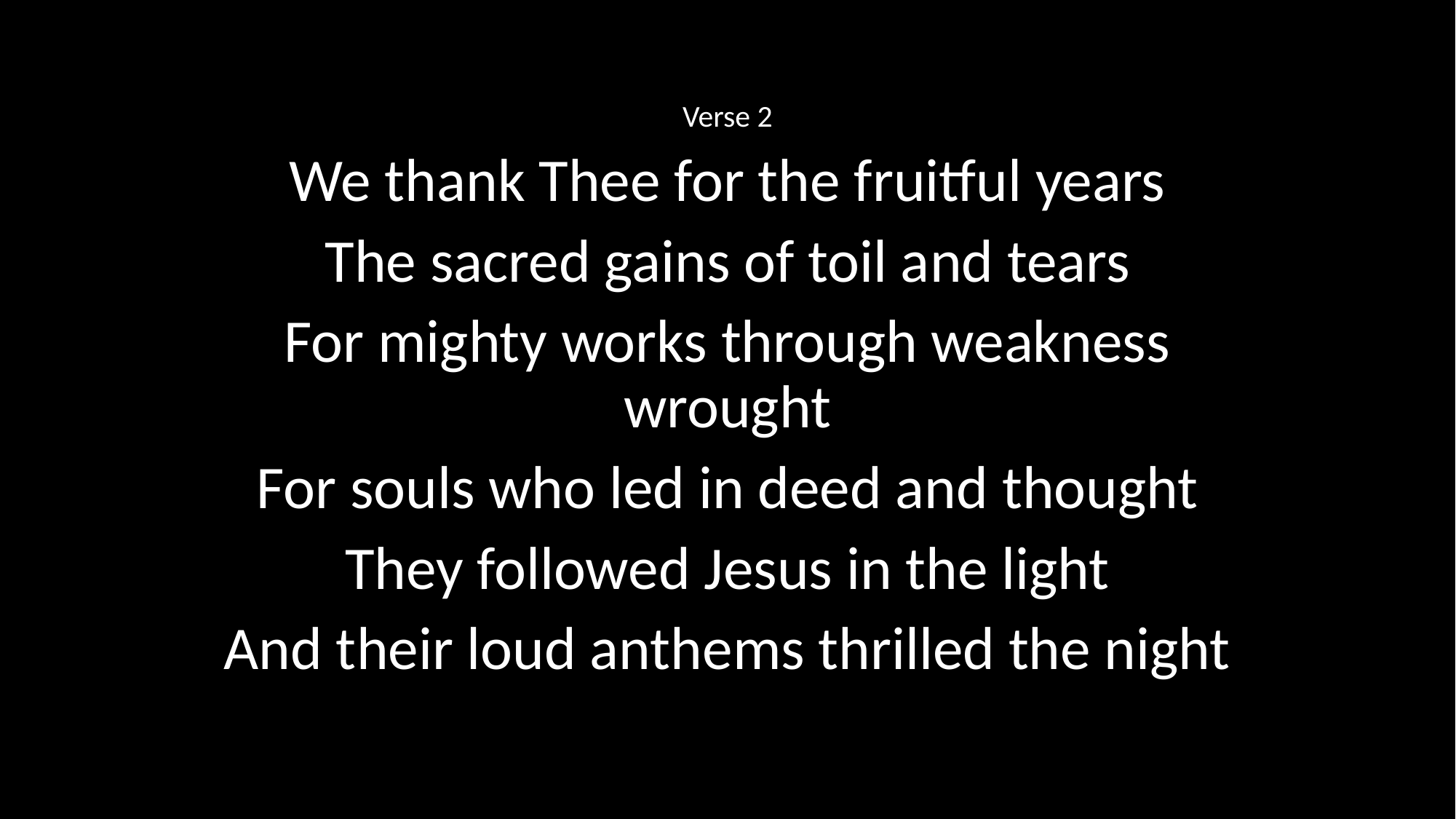

Verse 2
We thank Thee for the fruitful years
The sacred gains of toil and tears
For mighty works through weakness wrought
For souls who led in deed and thought
They followed Jesus in the light
And their loud anthems thrilled the night